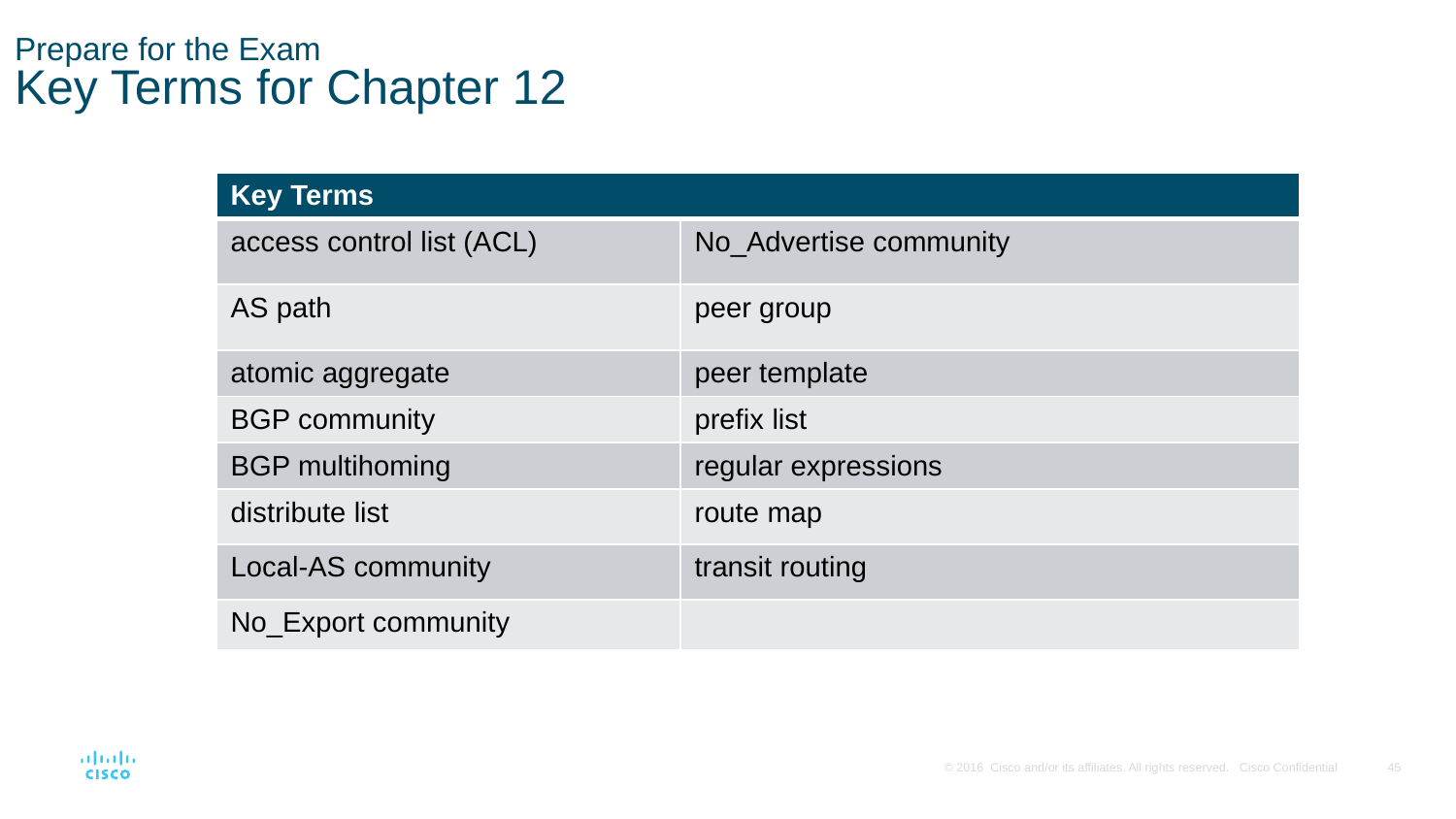

# Prepare for the Exam Key Terms for Chapter 12
| Key Terms |  |
| --- | --- |
| access control list (ACL) | No\_Advertise community |
| AS path | peer group |
| atomic aggregate | peer template |
| BGP community | prefix list |
| BGP multihoming | regular expressions |
| distribute list | route map |
| Local-AS community | transit routing |
| No\_Export community |  |